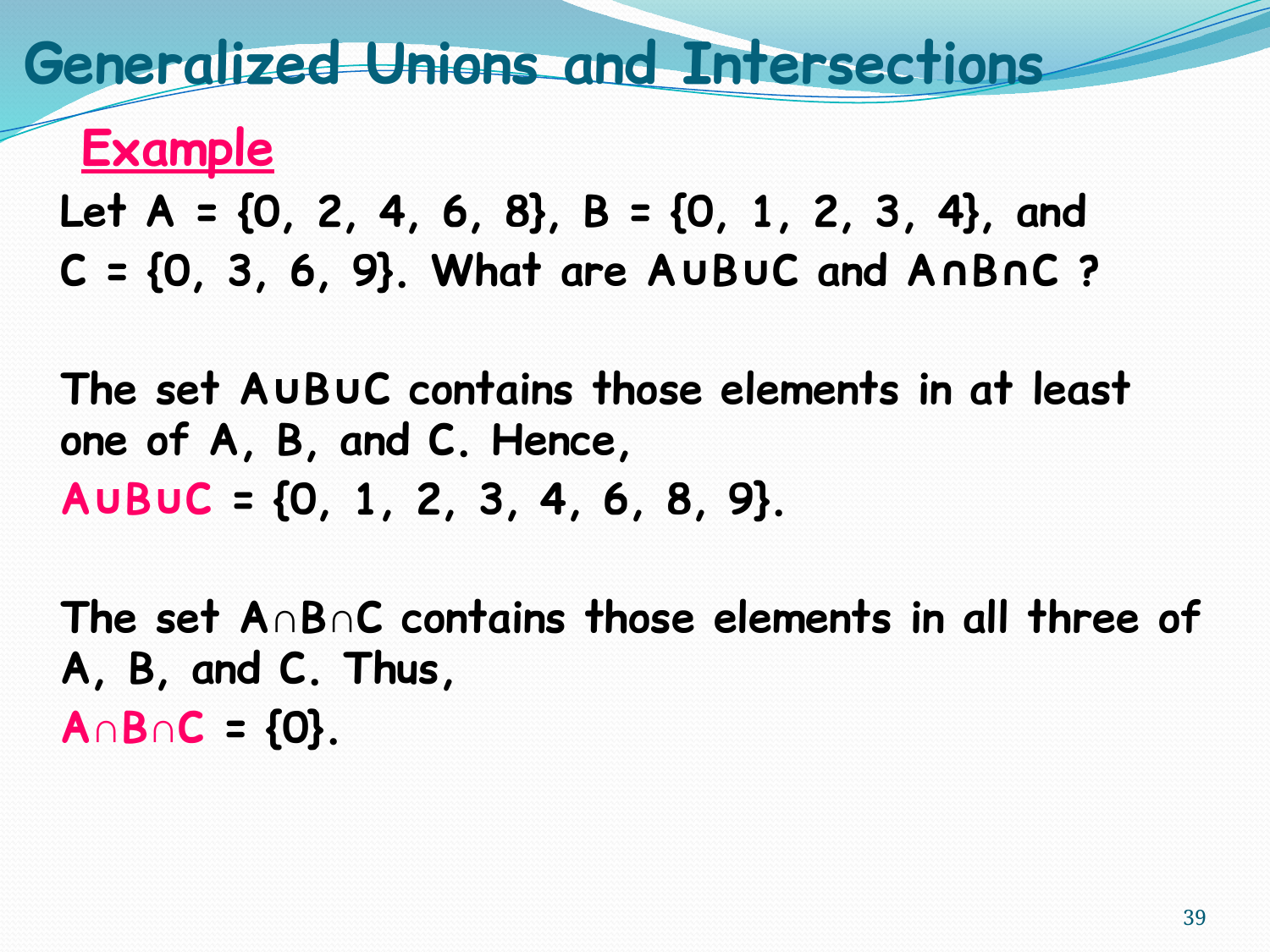

Generalized Unions and Intersections
 Example
Let A = {0, 2, 4, 6, 8}, B = {0, 1, 2, 3, 4}, and
C = {0, 3, 6, 9}. What are A∪B∪C and A∩B∩C ?

The set A∪B∪C contains those elements in at least one of A, B, and C. Hence,
A∪B∪C = {0, 1, 2, 3, 4, 6, 8, 9}.

The set A∩B∩C contains those elements in all three of A, B, and C. Thus,
A∩B∩C = {0}.

39